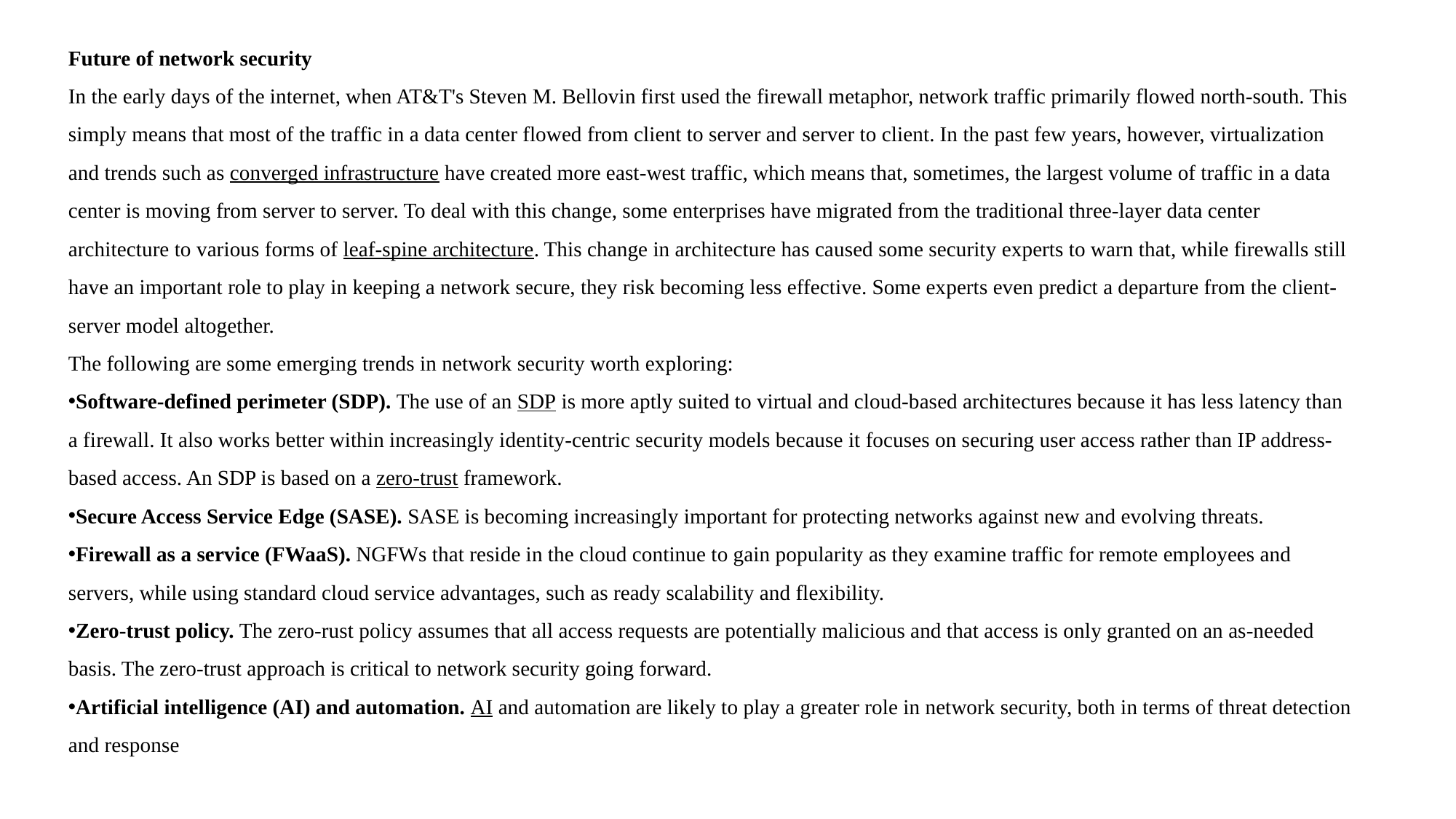

Future of network security
In the early days of the internet, when AT&T's Steven M. Bellovin first used the firewall metaphor, network traffic primarily flowed north-south. This simply means that most of the traffic in a data center flowed from client to server and server to client. In the past few years, however, virtualization and trends such as converged infrastructure have created more east-west traffic, which means that, sometimes, the largest volume of traffic in a data center is moving from server to server. To deal with this change, some enterprises have migrated from the traditional three-layer data center architecture to various forms of leaf-spine architecture. This change in architecture has caused some security experts to warn that, while firewalls still have an important role to play in keeping a network secure, they risk becoming less effective. Some experts even predict a departure from the client-server model altogether.
The following are some emerging trends in network security worth exploring:
Software-defined perimeter (SDP). The use of an SDP is more aptly suited to virtual and cloud-based architectures because it has less latency than a firewall. It also works better within increasingly identity-centric security models because it focuses on securing user access rather than IP address-based access. An SDP is based on a zero-trust framework.
Secure Access Service Edge (SASE). SASE is becoming increasingly important for protecting networks against new and evolving threats.
Firewall as a service (FWaaS). NGFWs that reside in the cloud continue to gain popularity as they examine traffic for remote employees and servers, while using standard cloud service advantages, such as ready scalability and flexibility.
Zero-trust policy. The zero-rust policy assumes that all access requests are potentially malicious and that access is only granted on an as-needed basis. The zero-trust approach is critical to network security going forward.
Artificial intelligence (AI) and automation. AI and automation are likely to play a greater role in network security, both in terms of threat detection and response